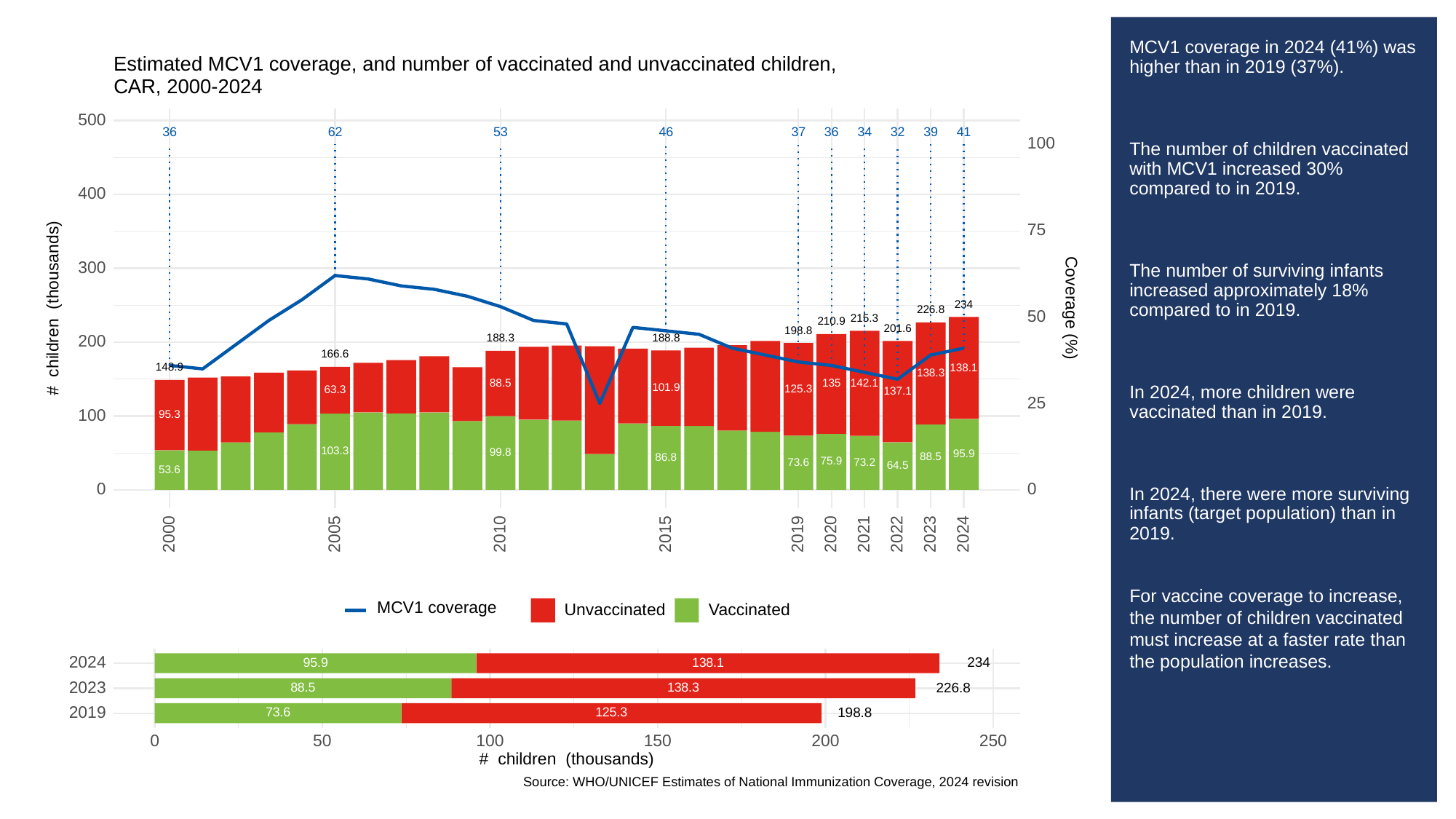

# MCV1 coverage in 2024 (41%) was higher than in 2019 (37%).

The number of children vaccinated with MCV1 increased 30% compared to in 2019.

The number of surviving infants increased approximately 18% compared to in 2019.

In 2024, more children were vaccinated than in 2019.

In 2024, there were more surviving infants (target population) than in 2019.

For vaccine coverage to increase, the number of children vaccinated must increase at a faster rate than the population increases.

Estimated MCV1 coverage, and number of vaccinated and unvaccinated children,
CAR, 2000-2024

500

36
53
37
36
34
32
39
62
46
41
100

400

75

300

#  children  (thousands)
Coverage (%)
234

226.8
50
215.3

210.9

201.6
198.8

188.8
188.3
200

166.6

148.9
138.1

138.3

88.5
142.1
135

101.9
125.3
63.3
137.1
25
100
95.3

103.3
99.8
95.9

88.5
86.8

75.9
73.6
73.2
64.5
53.6
0
0

2023
2000
2005
2010
2015
2019
2020
2021
2022
2024

MCV1 coverage
Unvaccinated
Vaccinated

2024
234
138.1
95.9

2023
226.8
138.3
88.5

2019
198.8
73.6
125.3

0
50
100
150
200
250
#  children  (thousands)
Source: WHO/UNICEF Estimates of National Immunization Coverage, 2024 revision